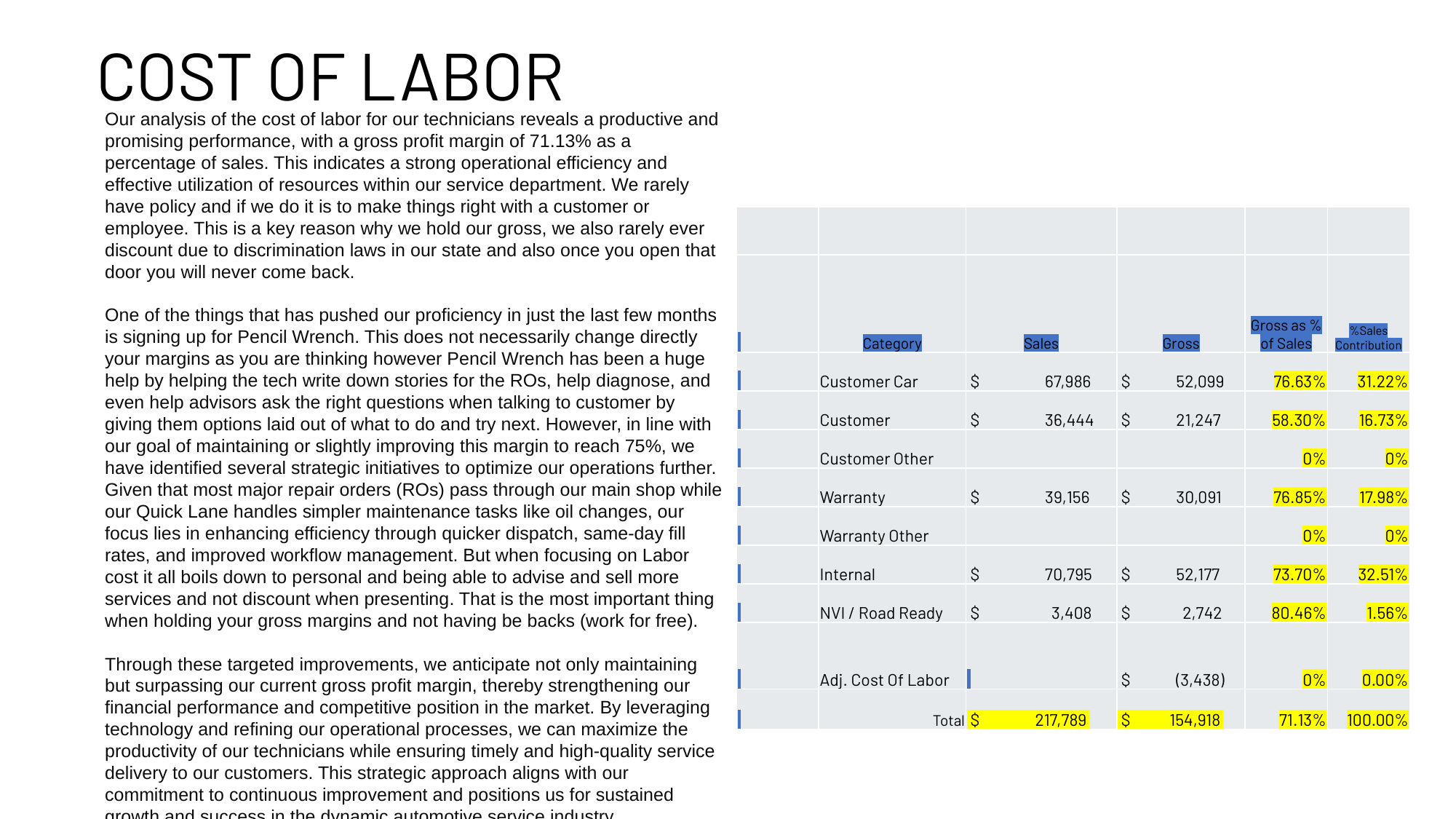

# COST OF LABOR
Our analysis of the cost of labor for our technicians reveals a productive and promising performance, with a gross profit margin of 71.13% as a percentage of sales. This indicates a strong operational efficiency and effective utilization of resources within our service department. We rarely have policy and if we do it is to make things right with a customer or employee. This is a key reason why we hold our gross, we also rarely ever discount due to discrimination laws in our state and also once you open that door you will never come back.

One of the things that has pushed our proficiency in just the last few months is signing up for Pencil Wrench. This does not necessarily change directly your margins as you are thinking however Pencil Wrench has been a huge help by helping the tech write down stories for the ROs, help diagnose, and even help advisors ask the right questions when talking to customer by giving them options laid out of what to do and try next. However, in line with our goal of maintaining or slightly improving this margin to reach 75%, we have identified several strategic initiatives to optimize our operations further. Given that most major repair orders (ROs) pass through our main shop while our Quick Lane handles simpler maintenance tasks like oil changes, our focus lies in enhancing efficiency through quicker dispatch, same-day fill rates, and improved workflow management. But when focusing on Labor cost it all boils down to personal and being able to advise and sell more services and not discount when presenting. That is the most important thing when holding your gross margins and not having be backs (work for free).

Through these targeted improvements, we anticipate not only maintaining but surpassing our current gross profit margin, thereby strengthening our financial performance and competitive position in the market. By leveraging technology and refining our operational processes, we can maximize the productivity of our technicians while ensuring timely and high-quality service delivery to our customers. This strategic approach aligns with our commitment to continuous improvement and positions us for sustained growth and success in the dynamic automotive service industry.
|  |  |  |  |  |  |
| --- | --- | --- | --- | --- | --- |
|  | Category | Sales | Gross | Gross as % of Sales | %Sales Contribution |
|  | Customer Car | $ 67,986 | $ 52,099 | 76.63% | 31.22% |
|  | Customer | $ 36,444 | $ 21,247 | 58.30% | 16.73% |
|  | Customer Other |  |  | 0% | 0% |
|  | Warranty | $ 39,156 | $ 30,091 | 76.85% | 17.98% |
|  | Warranty Other |  |  | 0% | 0% |
|  | Internal | $ 70,795 | $ 52,177 | 73.70% | 32.51% |
|  | NVI / Road Ready | $ 3,408 | $ 2,742 | 80.46% | 1.56% |
|  | Adj. Cost Of Labor |  | $ (3,438) | 0% | 0.00% |
|  | Total | $ 217,789 | $ 154,918 | 71.13% | 100.00% |